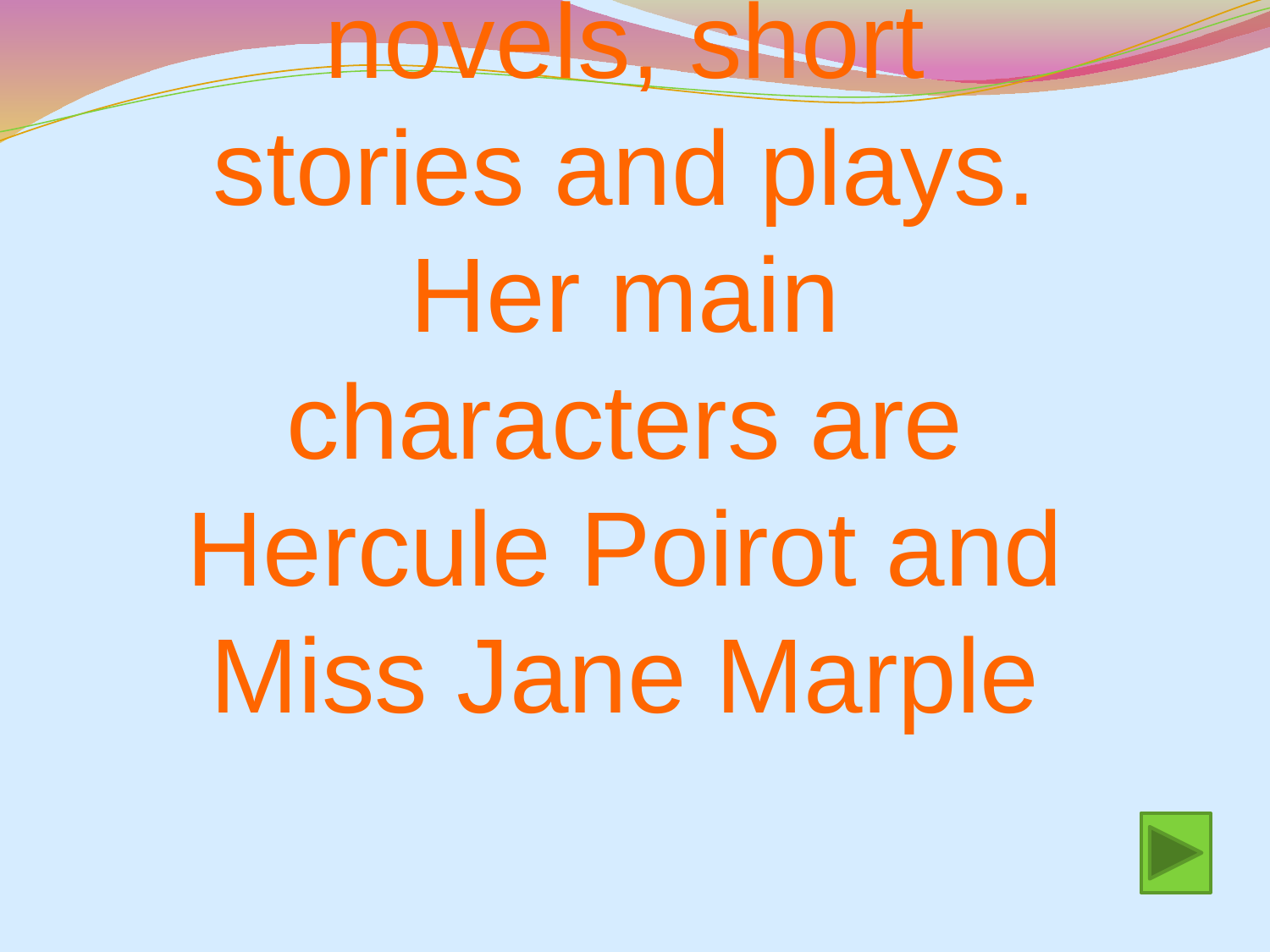

# She was a British crime writer of novels, short stories and plays. Her main characters are Hercule Poirot and Miss Jane Marple